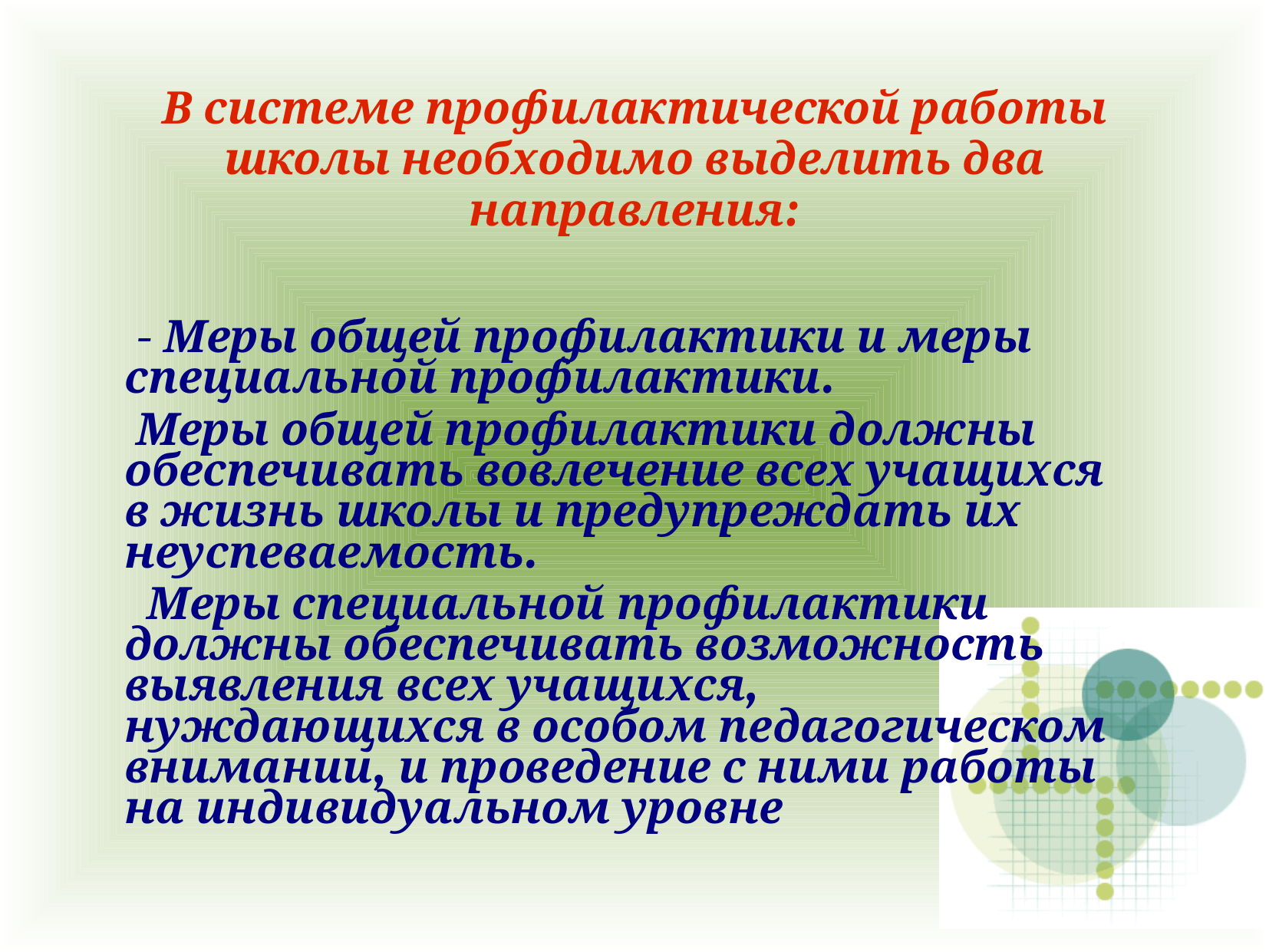

# В системе профилактической работы школы необходимо выделить два направления:
 - Меры общей профилактики и меры специальной профилактики.
 Меры общей профилактики должны обеспечивать вовлечение всех учащихся в жизнь школы и предупреждать их неуспеваемость.
  Меры специальной профилактики должны обеспечивать возможность выявления всех учащихся, нуждающихся в особом педагогическом внимании, и проведение с ними работы на индивидуальном уровне